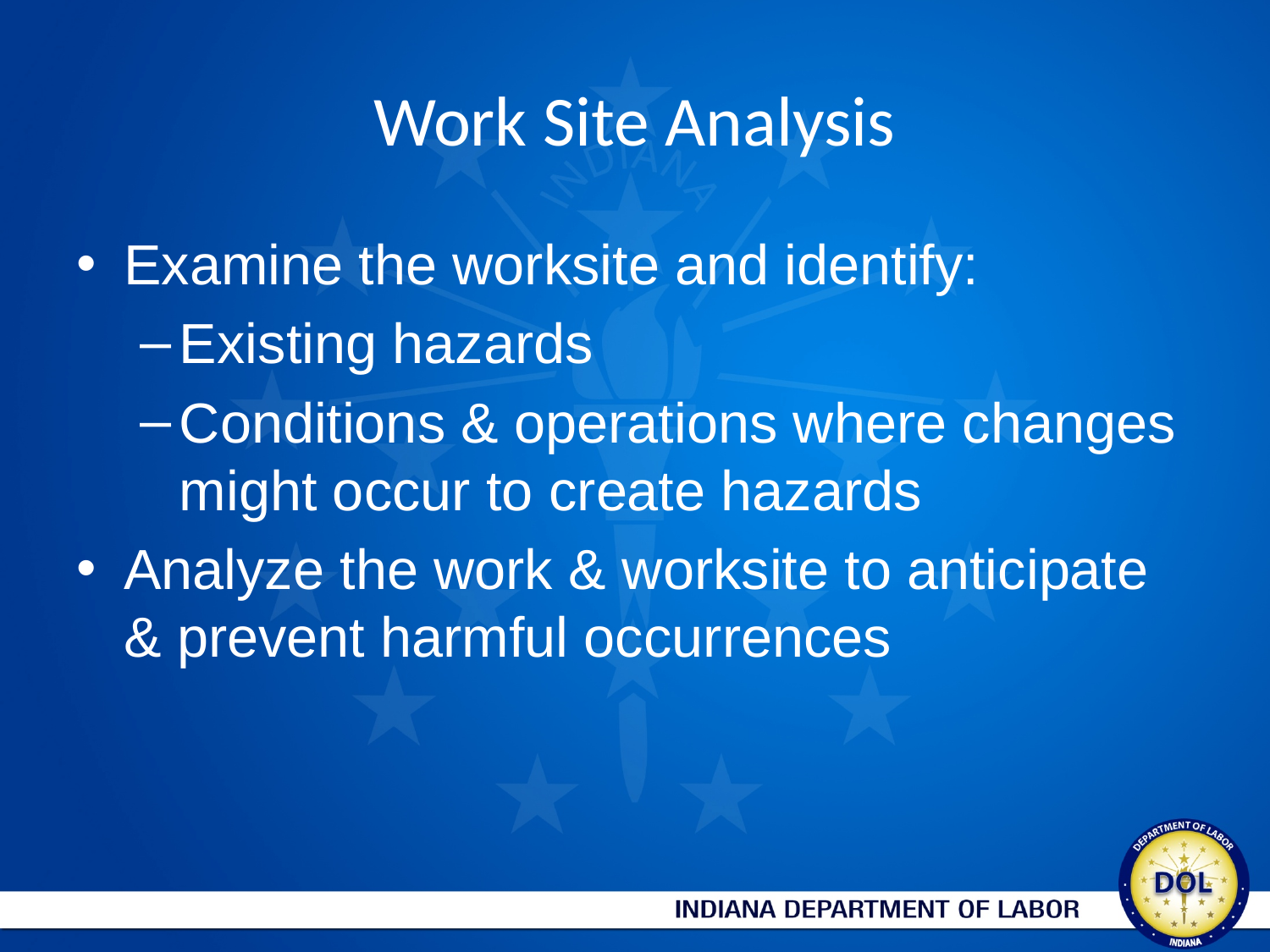

# Work Site Analysis
Examine the worksite and identify:
Existing hazards
Conditions & operations where changes might occur to create hazards
Analyze the work & worksite to anticipate & prevent harmful occurrences